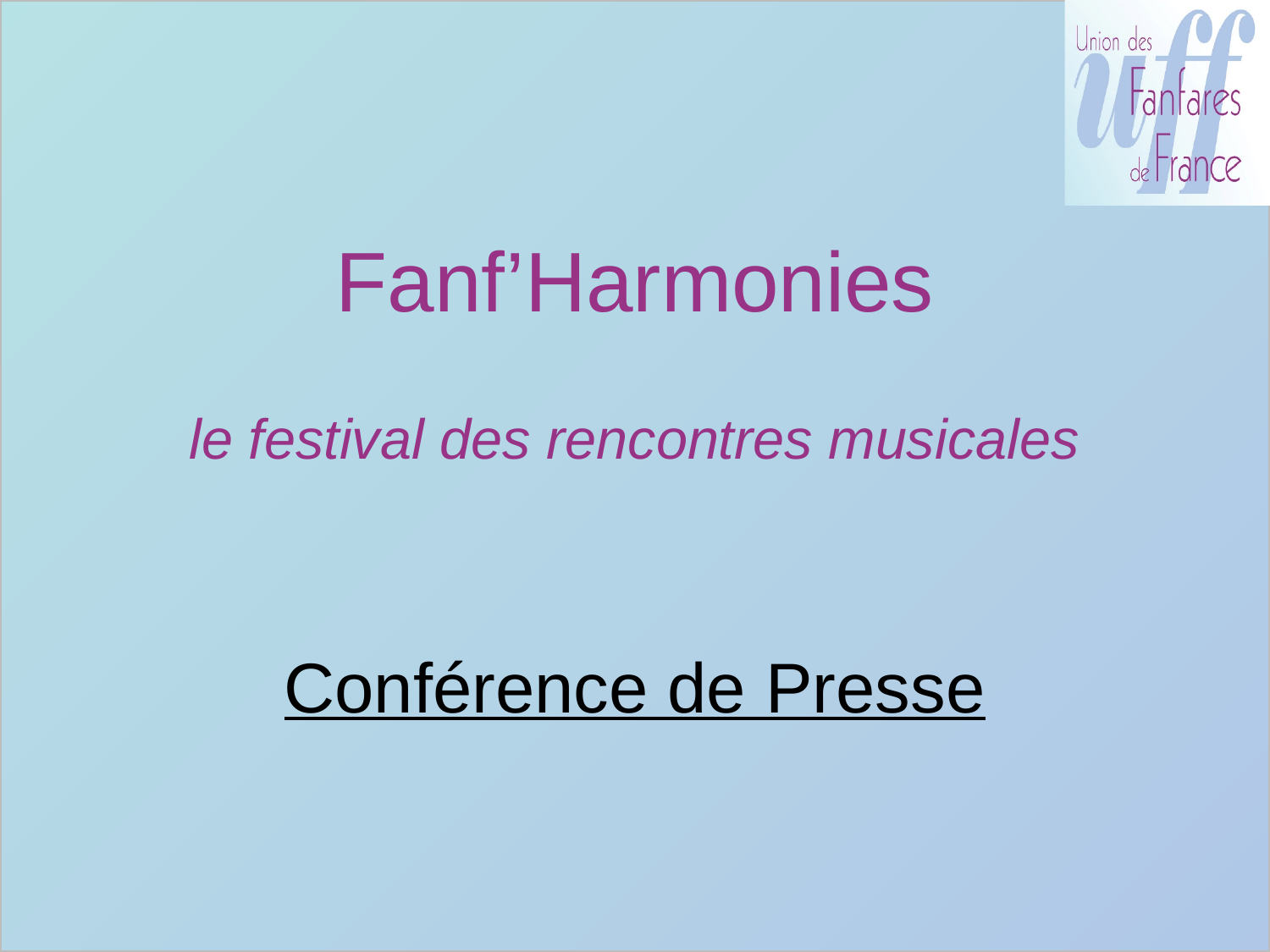

# Fanf’Harmonies
le festival des rencontres musicales

Conférence de Presse